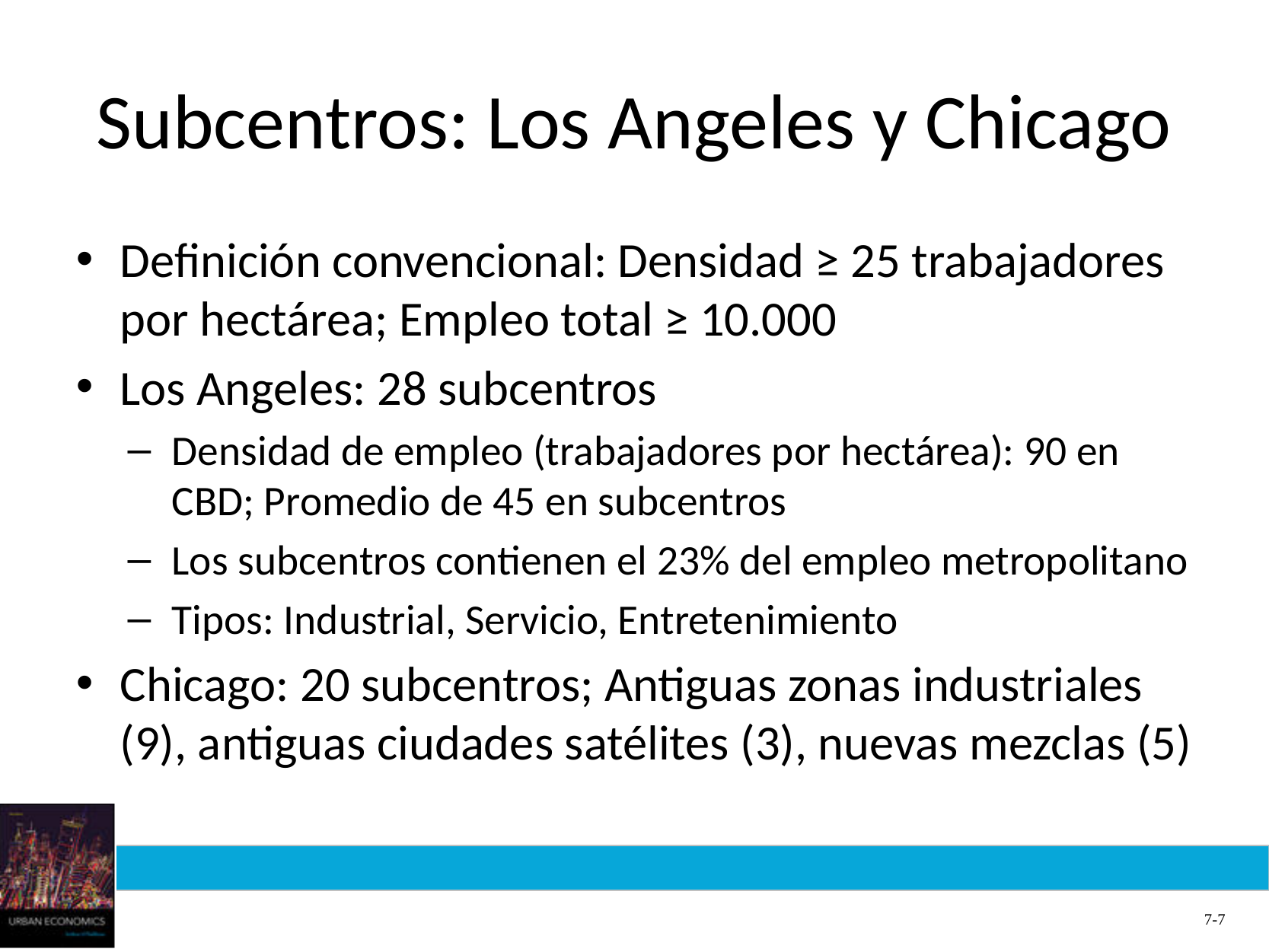

# Subcentros: Los Angeles y Chicago
Definición convencional: Densidad ≥ 25 trabajadores por hectárea; Empleo total ≥ 10.000
Los Angeles: 28 subcentros
Densidad de empleo (trabajadores por hectárea): 90 en CBD; Promedio de 45 en subcentros
Los subcentros contienen el 23% del empleo metropolitano
Tipos: Industrial, Servicio, Entretenimiento
Chicago: 20 subcentros; Antiguas zonas industriales (9), antiguas ciudades satélites (3), nuevas mezclas (5)
7-7